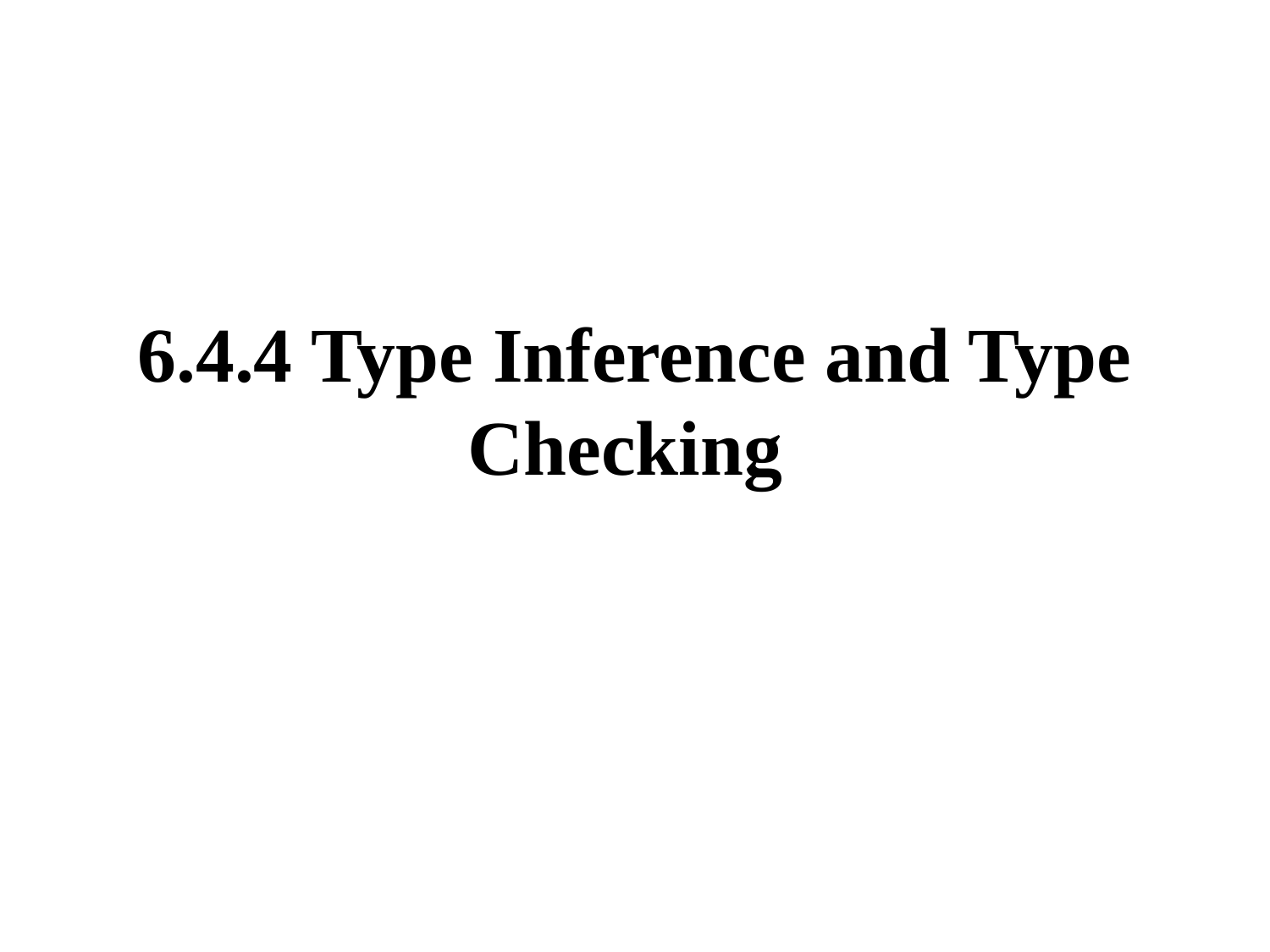

# 6.4.4 Type Inference and Type Checking